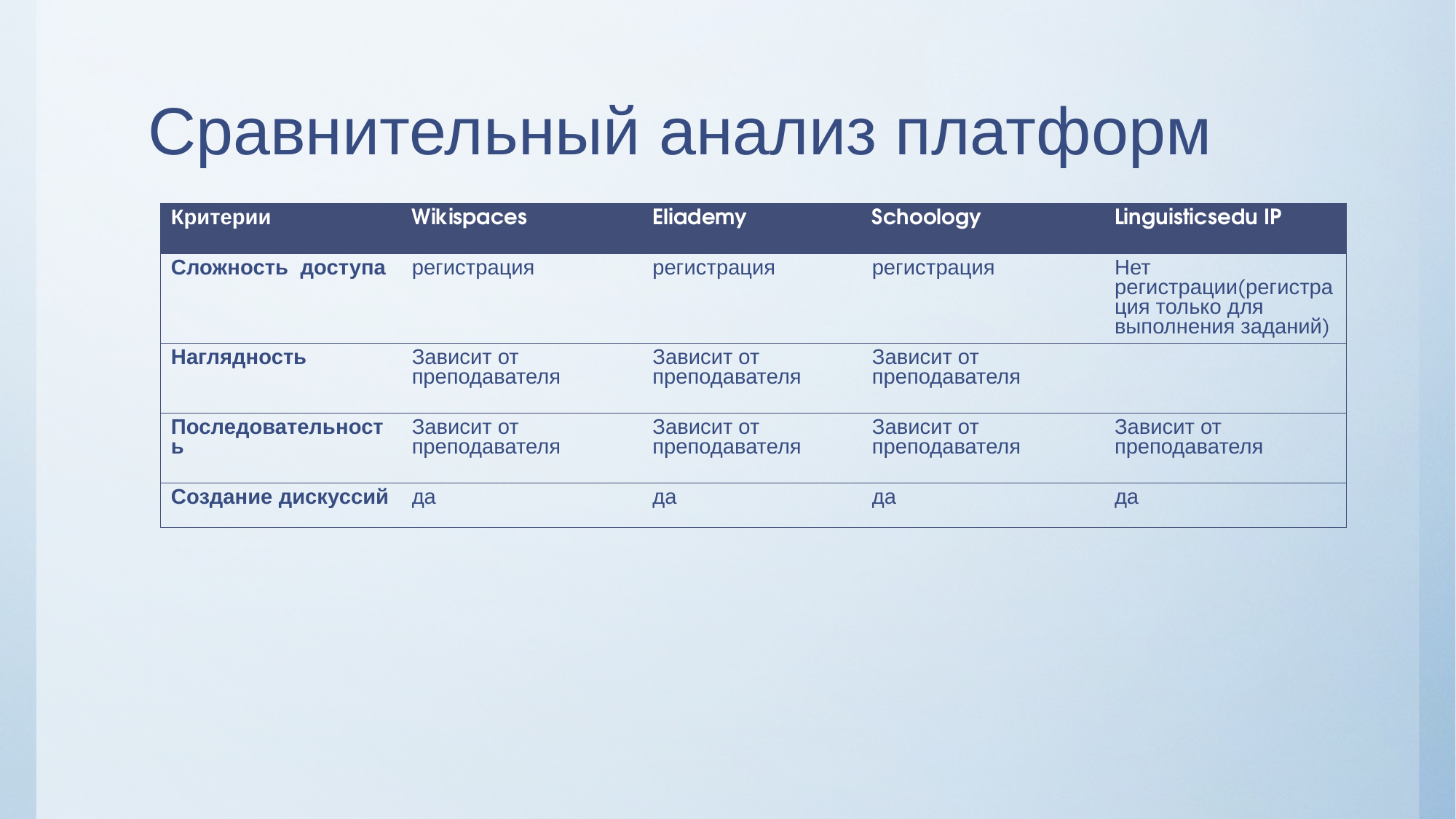

# Сравнительный анализ платформ
| Критерии | Wikispaces | Eliademy | Schoology | Linguisticsedu IP |
| --- | --- | --- | --- | --- |
| Сложность доступа | регистрация | регистрация | регистрация | Нет регистрации(регистрация только для выполнения заданий) |
| Наглядность | Зависит от преподавателя | Зависит от преподавателя | Зависит от преподавателя |  |
| Последовательность | Зависит от преподавателя | Зависит от преподавателя | Зависит от преподавателя | Зависит от преподавателя |
| Создание дискуссий | да | да | да | да |